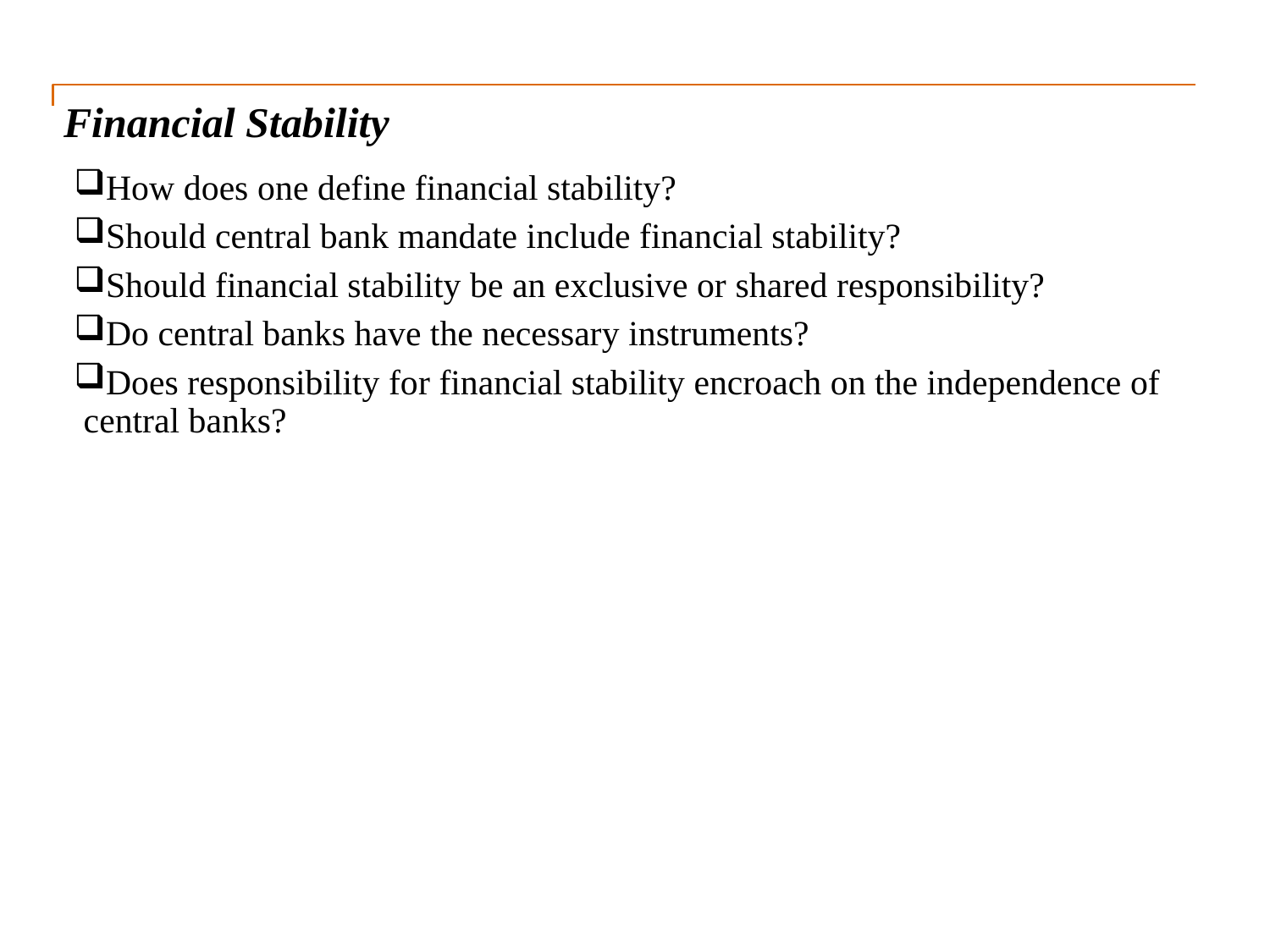

# Financial Stability
How does one define financial stability?
Should central bank mandate include financial stability?
Should financial stability be an exclusive or shared responsibility?
Do central banks have the necessary instruments?
Does responsibility for financial stability encroach on the independence of central banks?